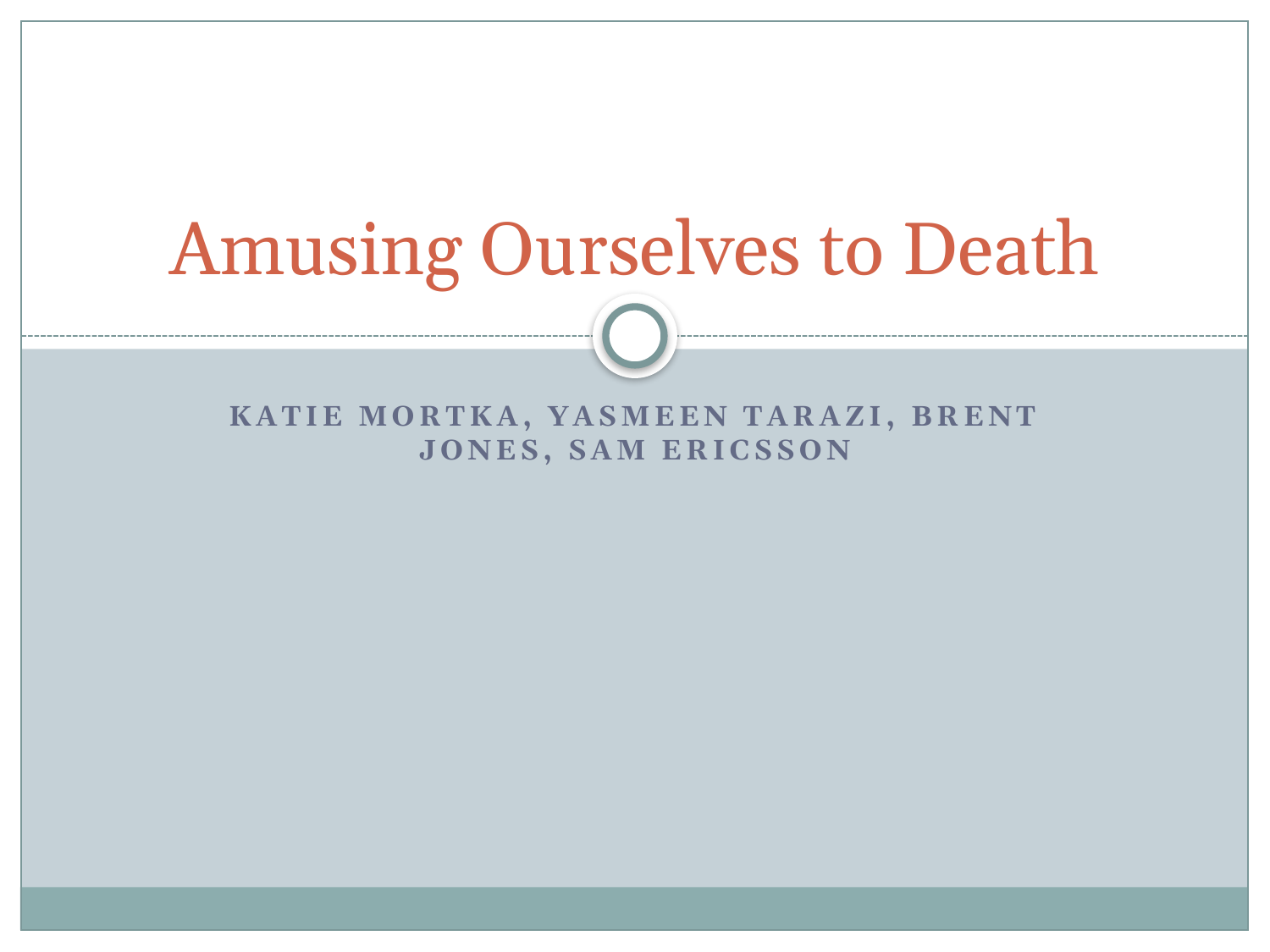

# Amusing Ourselves to Death
Katie Mortka, Yasmeen Tarazi, Brent Jones, Sam Ericsson